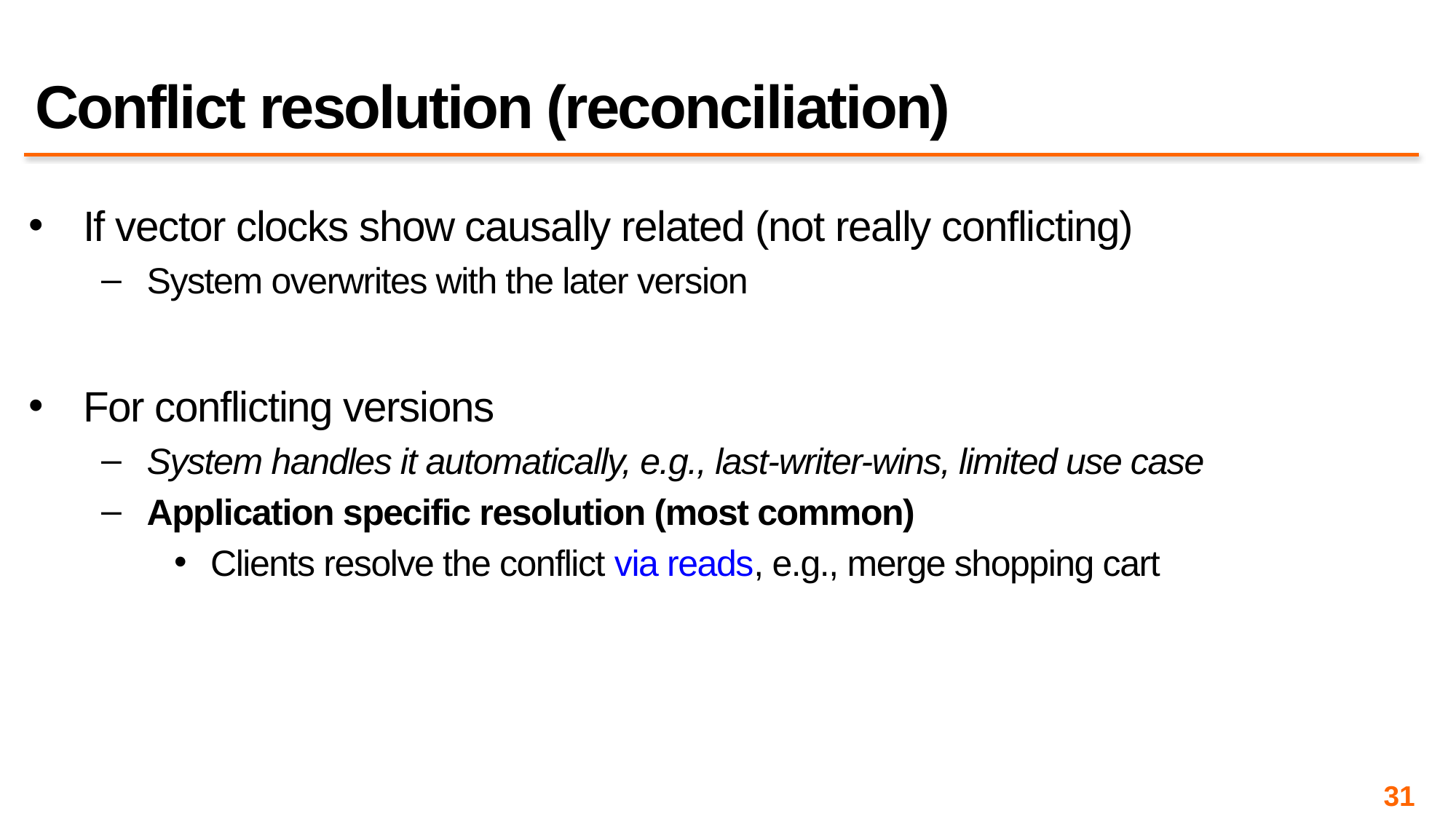

# Conflict resolution (reconciliation)
If vector clocks show causally related (not really conflicting)
System overwrites with the later version

For conflicting versions
System handles it automatically, e.g., last-writer-wins, limited use case
Application specific resolution (most common)
Clients resolve the conflict via reads, e.g., merge shopping cart
31